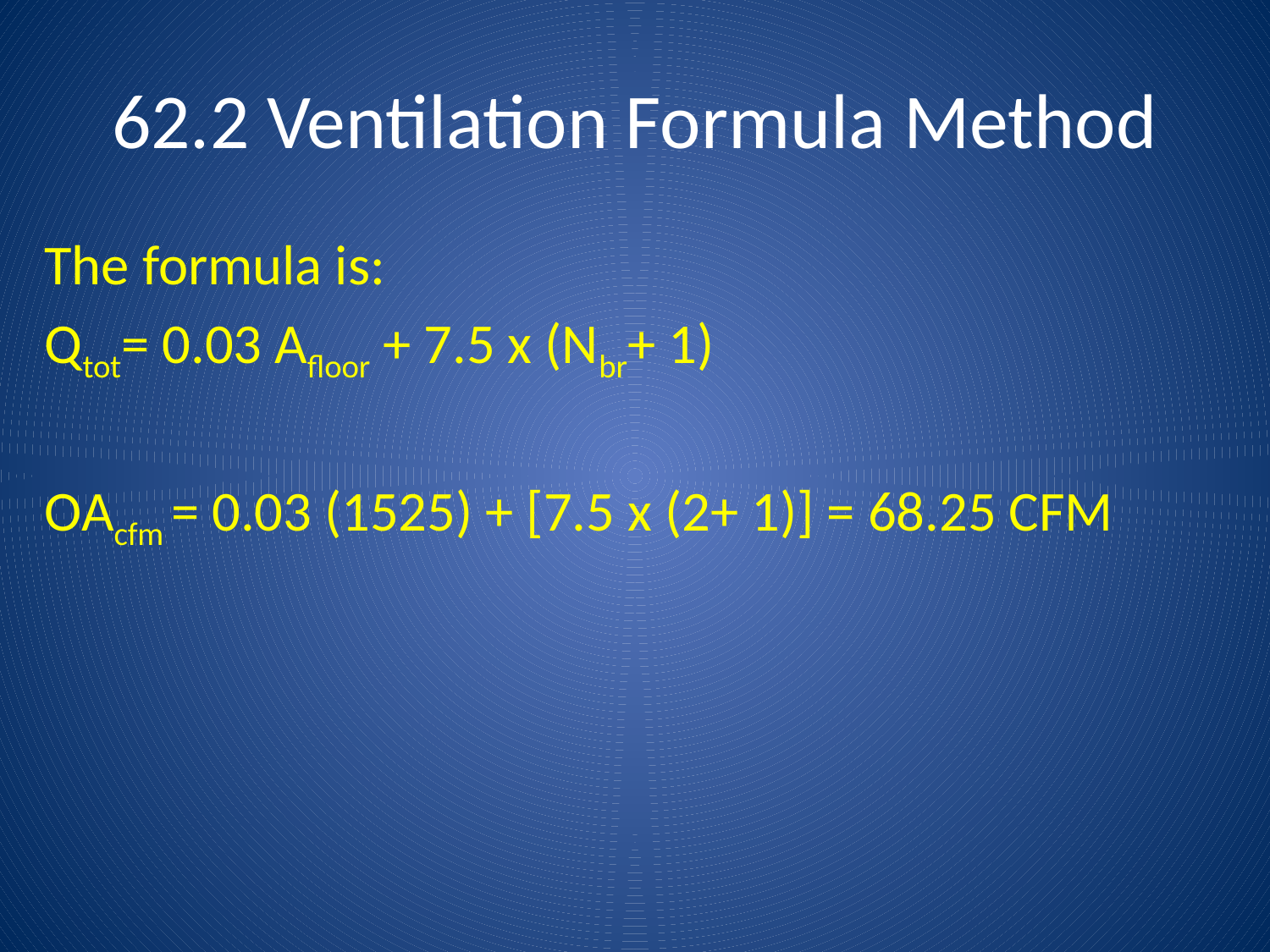

# 62.2 Ventilation Formula Method
The formula is:
Qtot= 0.03 Afloor + 7.5 x (Nbr+ 1)

OAcfm = 0.03 (1525) + [7.5 x (2+ 1)] = 68.25 CFM